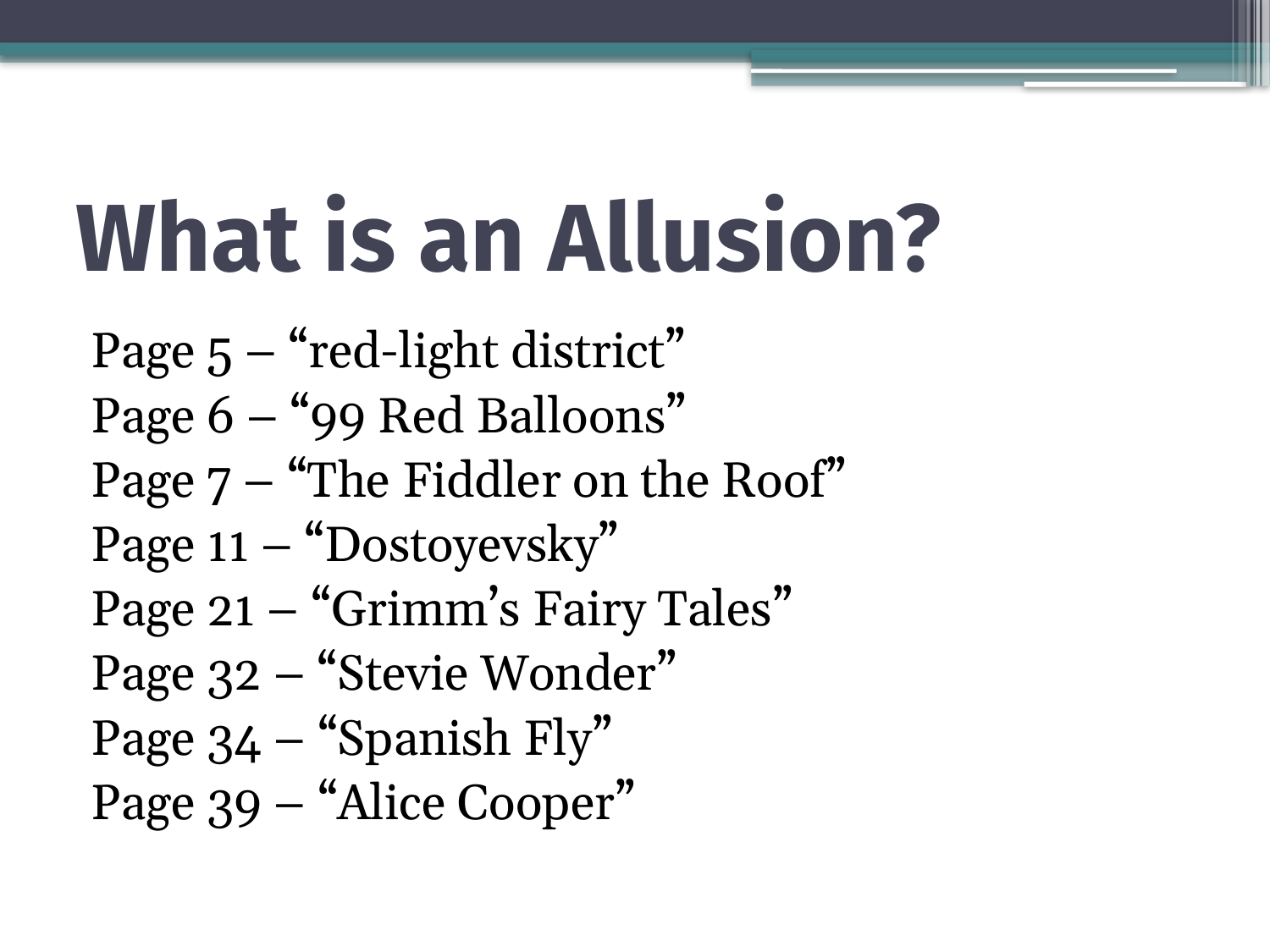

# What is an Allusion?
Page 5 – “red-light district”
Page 6 – “99 Red Balloons”
Page 7 – “The Fiddler on the Roof”
Page 11 – “Dostoyevsky”
Page 21 – “Grimm’s Fairy Tales”
Page 32 – “Stevie Wonder”
Page 34 – “Spanish Fly”
Page 39 – “Alice Cooper”